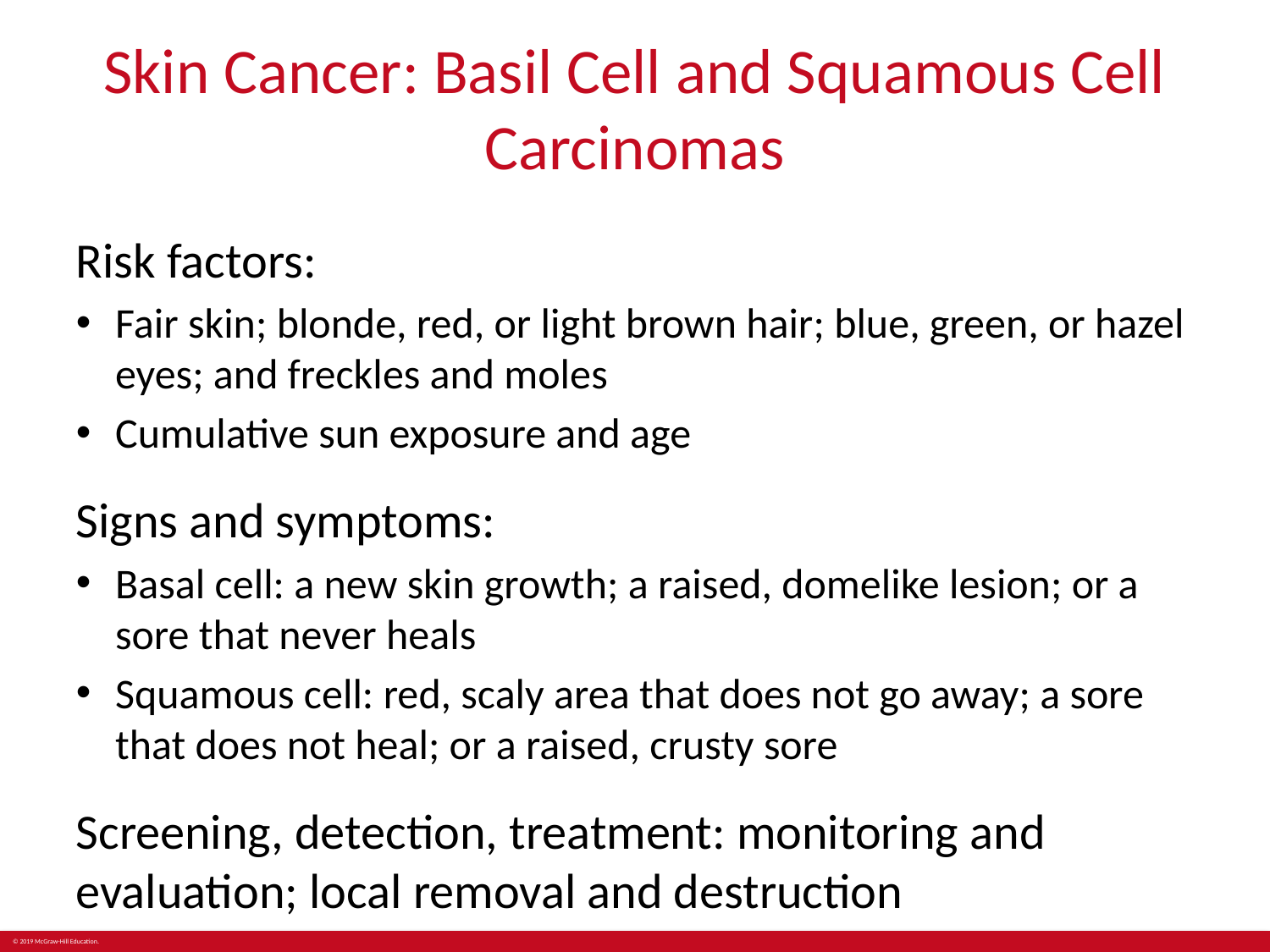

# Skin Cancer: Basil Cell and Squamous Cell Carcinomas
Risk factors:
Fair skin; blonde, red, or light brown hair; blue, green, or hazel eyes; and freckles and moles
Cumulative sun exposure and age
Signs and symptoms:
Basal cell: a new skin growth; a raised, domelike lesion; or a sore that never heals
Squamous cell: red, scaly area that does not go away; a sore that does not heal; or a raised, crusty sore
Screening, detection, treatment: monitoring and evaluation; local removal and destruction